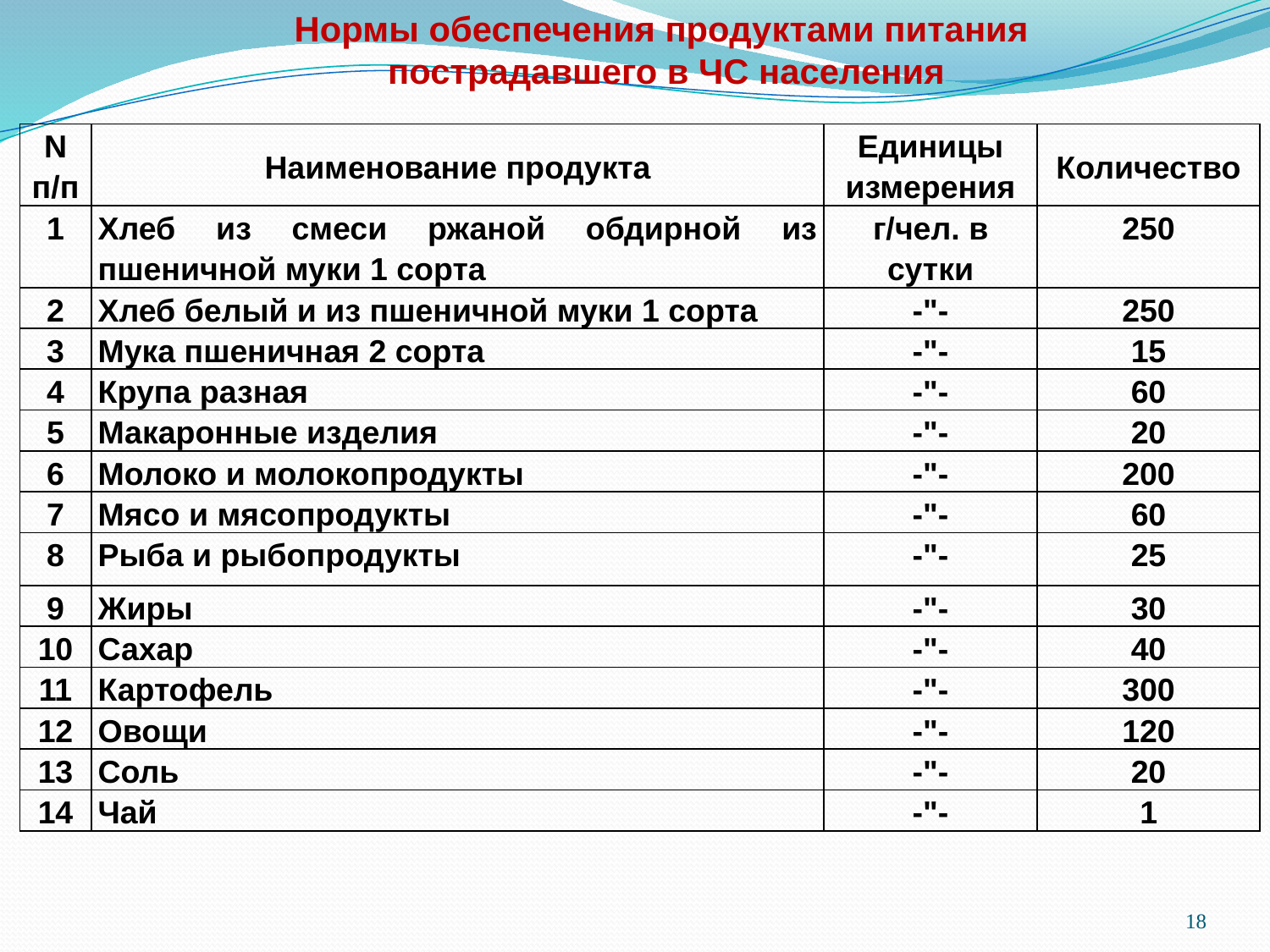

Нормы обеспечения продуктами питания
пострадавшего в ЧС населения
| N п/п | Наименование продукта | Единицы измерения | Количество |
| --- | --- | --- | --- |
| 1 | Хлеб из смеси ржаной обдирной из пшеничной муки 1 сорта | г/чел. в сутки | 250 |
| 2 | Хлеб белый и из пшеничной муки 1 сорта | -"- | 250 |
| 3 | Мука пшеничная 2 сорта | -"- | 15 |
| 4 | Крупа разная | -"- | 60 |
| 5 | Макаронные изделия | -"- | 20 |
| 6 | Молоко и молокопродукты | -"- | 200 |
| 7 | Мясо и мясопродукты | -"- | 60 |
| 8 | Рыба и рыбопродукты | -"- | 25 |
| 9 | Жиры | -"- | 30 |
| 10 | Сахар | -"- | 40 |
| 11 | Картофель | -"- | 300 |
| 12 | Овощи | -"- | 120 |
| 13 | Соль | -"- | 20 |
| 14 | Чай | -"- | 1 |
18